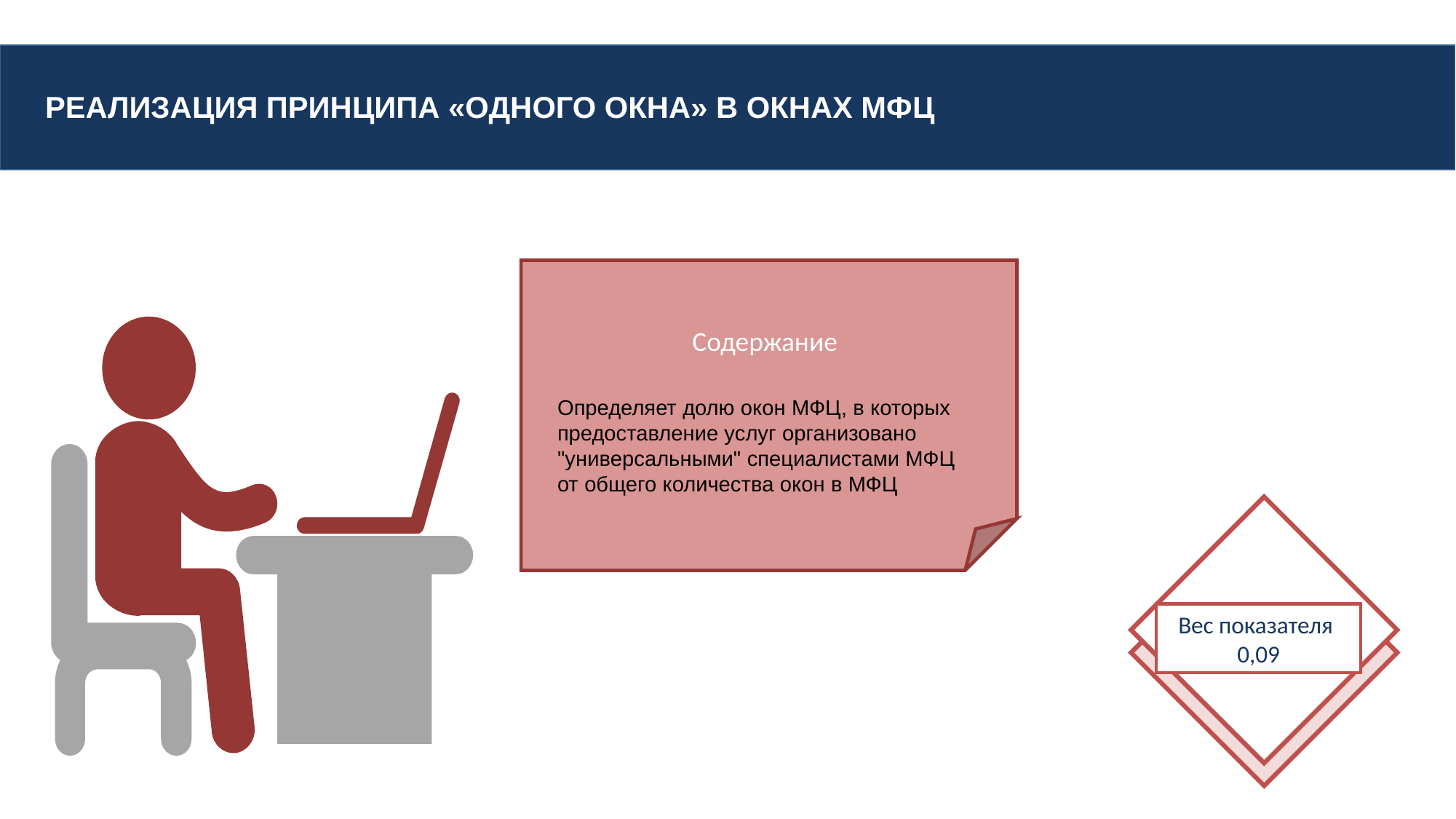

Реализация принципа «одного окна» в окнах МФЦ

Содержание

Определяет долю окон МФЦ, в которых предоставление услуг организовано "универсальными" специалистами МФЦ от общего количества окон в МФЦ

Вес показателя
0,09